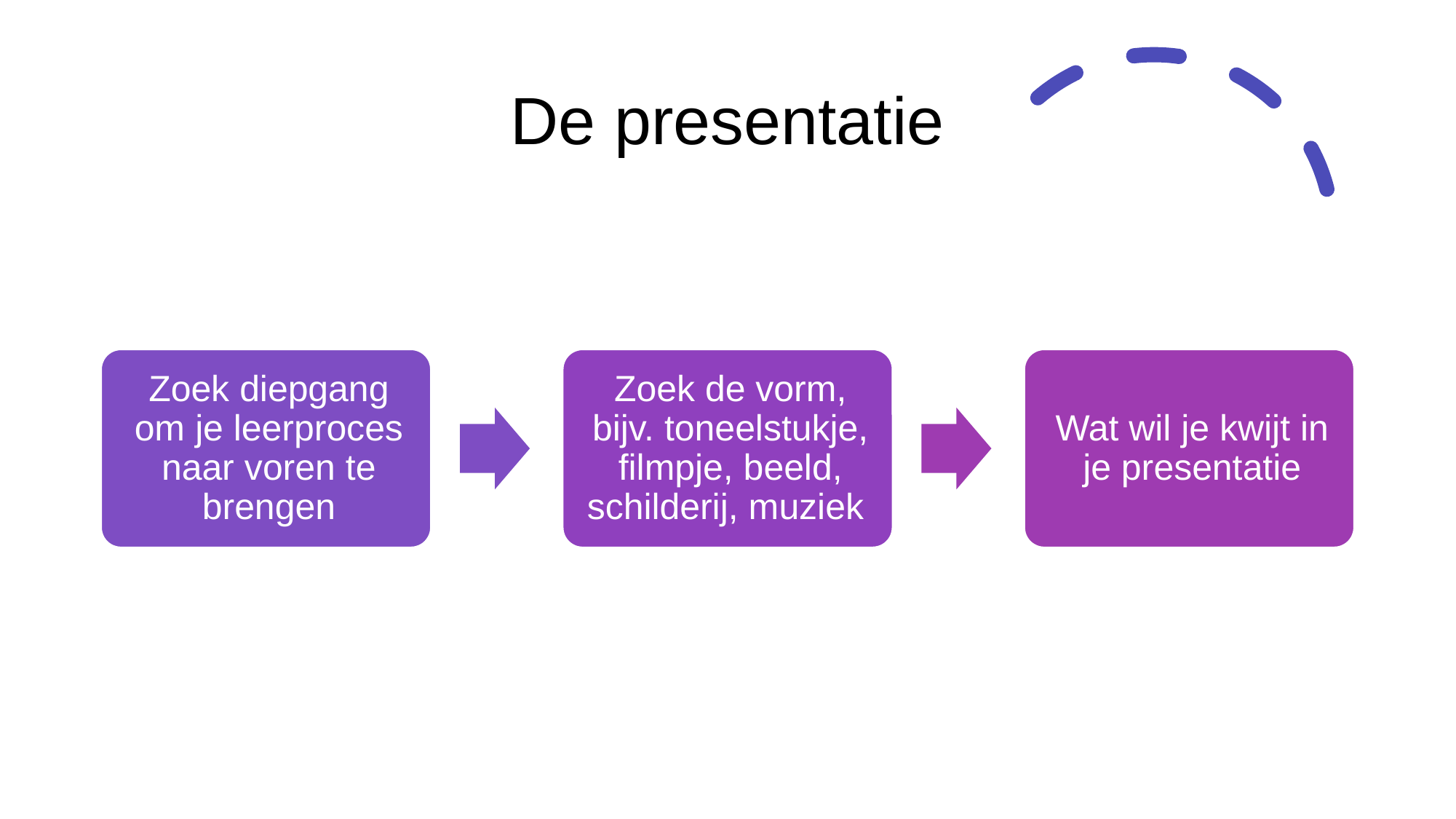

# De presentatie

Zoek diepgang om je leerproces naar voren te brengen

Zoek de vorm, bijv. toneelstukje, filmpje, beeld, schilderij, muziek

Wat wil je kwijt in je presentatie